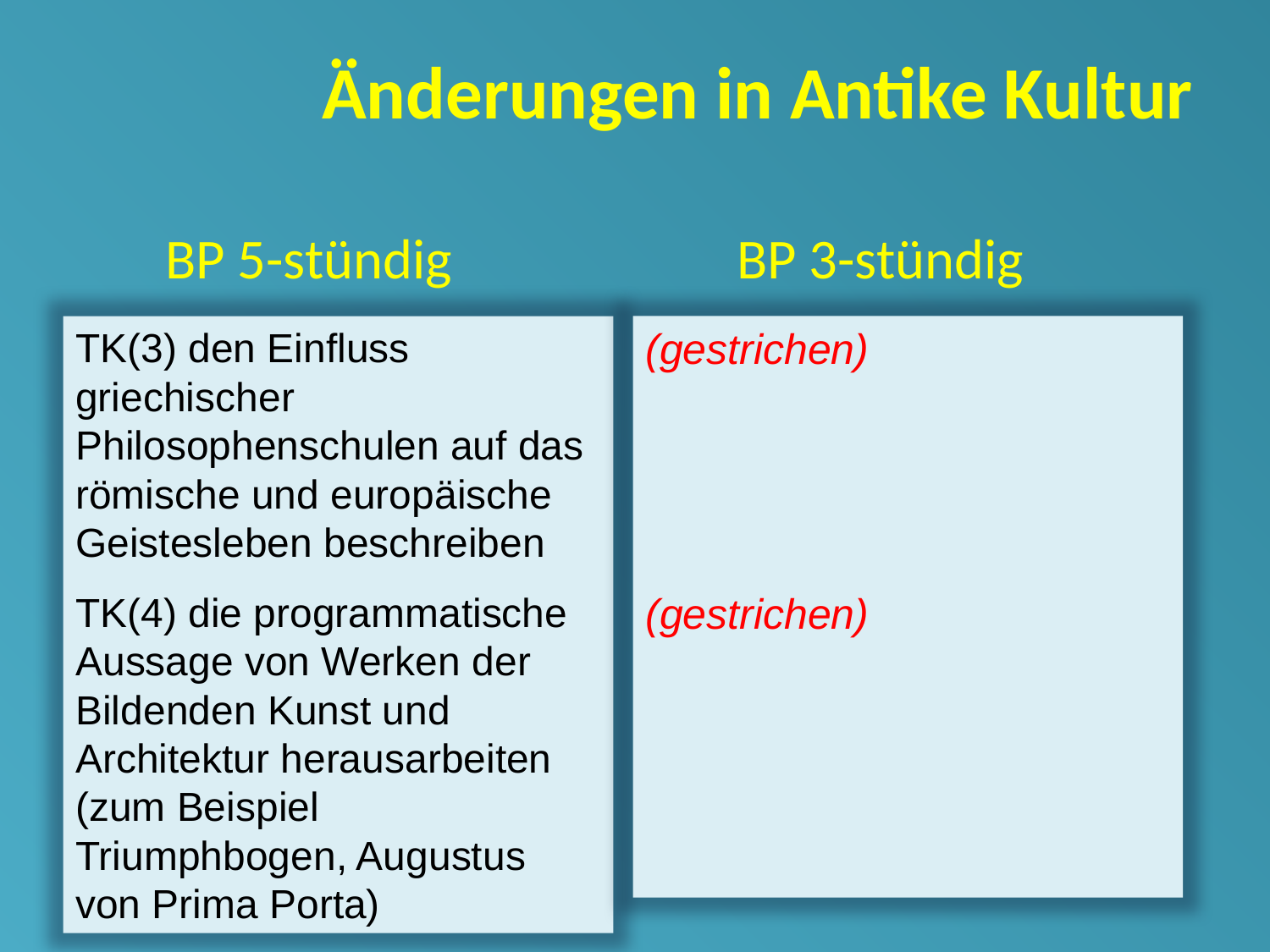

# Änderungen in Antike Kultur
       BP 5-stündig			  BP 3-stündig
(gestrichen)

(gestrichen)

TK(3) den Einfluss griechischer Philosophenschulen auf das römische und europäische Geistesleben beschreiben
TK(4) die programmatische Aussage von Werken der Bildenden Kunst und Architektur herausarbeiten (zum Beispiel Triumphbogen, Augustus von Prima Porta)